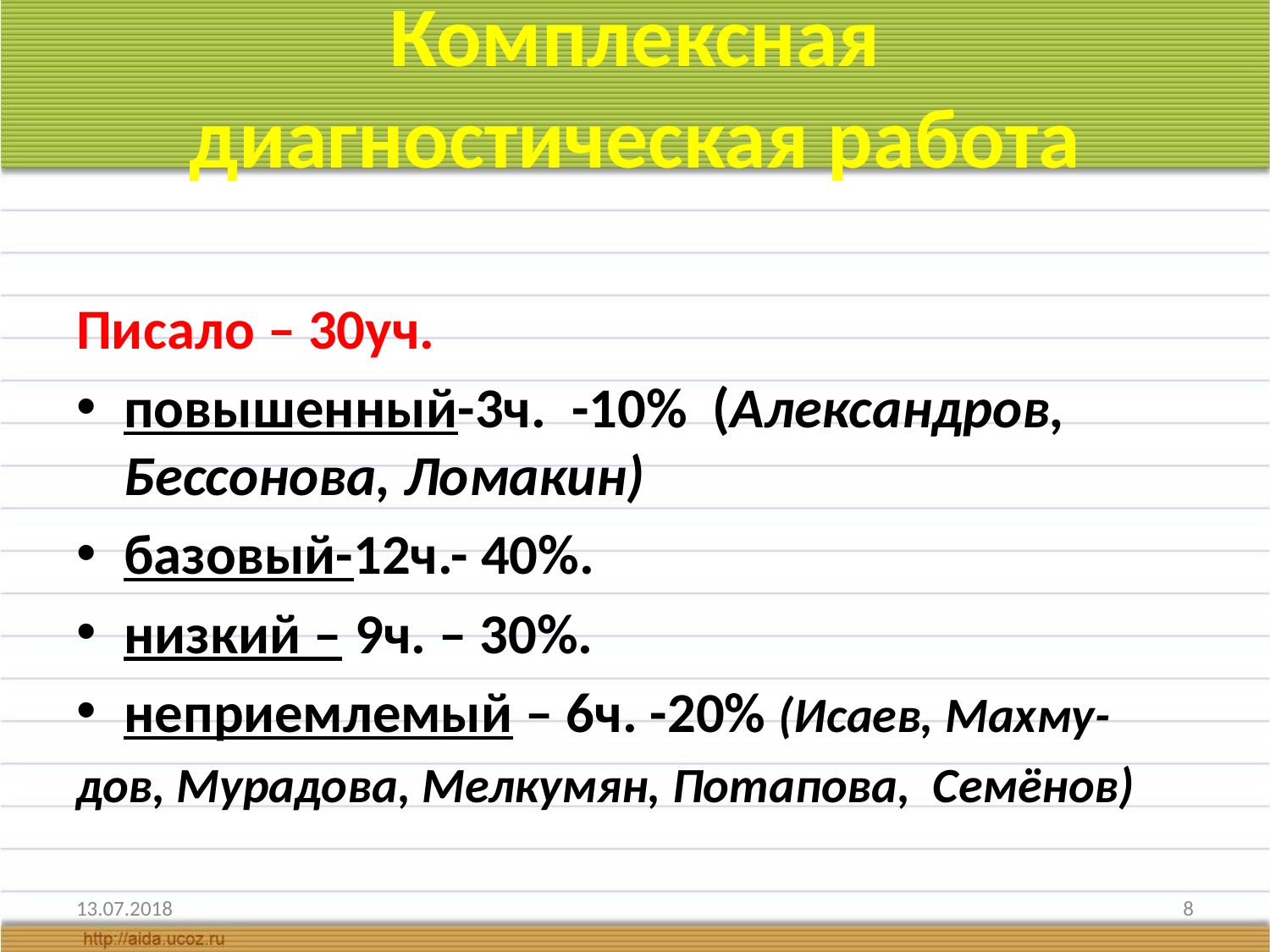

# Комплексная диагностическая работа
Писало – 30уч.
повышенный-3ч.  -10%  (Александров, Бессонова, Ломакин)
базовый-12ч.- 40%.
низкий – 9ч. – 30%.
неприемлемый – 6ч. -20% (Исаев, Махму-
дов, Мурадова, Мелкумян, Потапова,  Семёнов)

13.07.2018
8